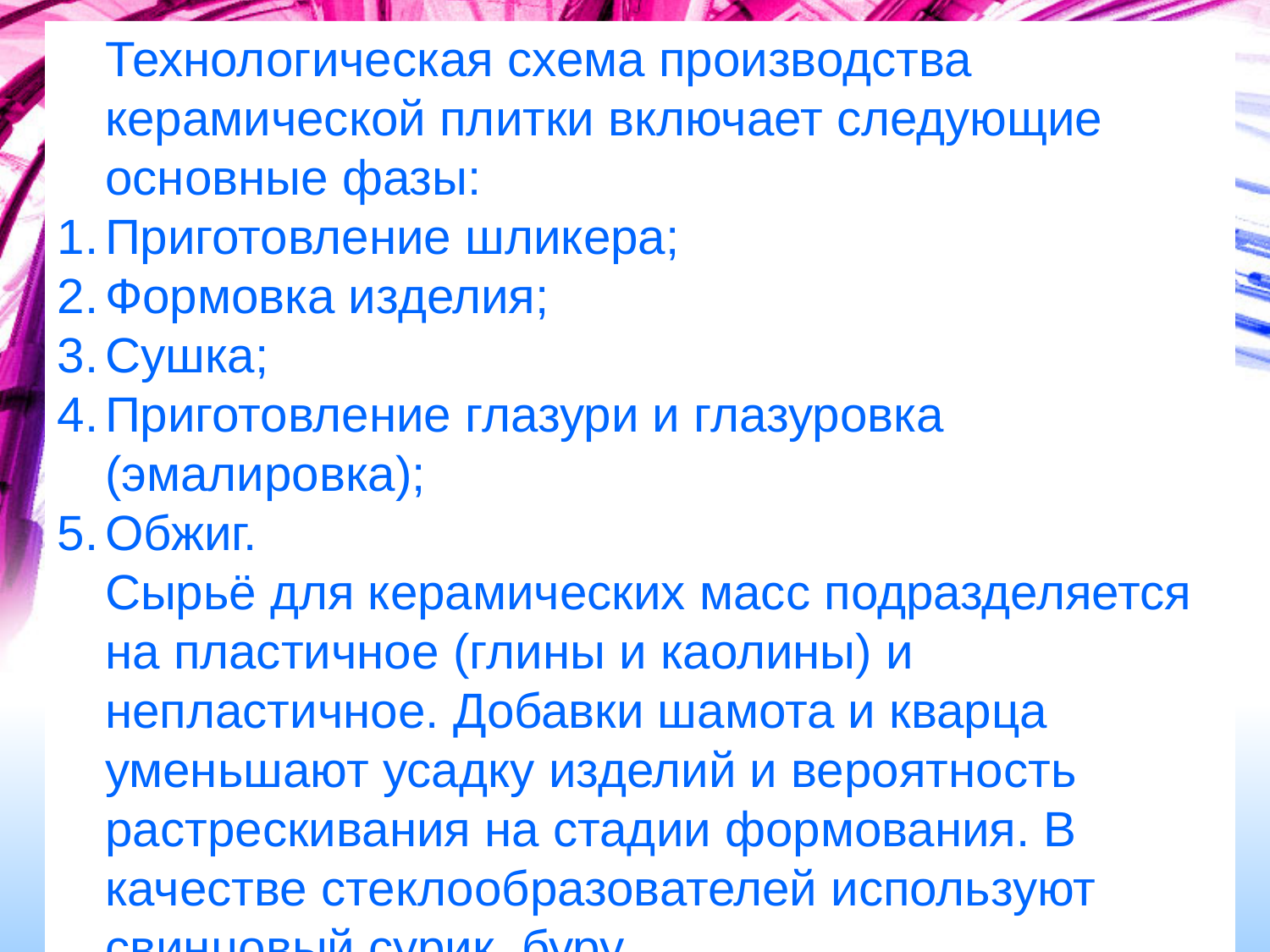

Технологическая схема производства керамической плитки включает следующие основные фазы:
Приготовление шликера;
Формовка изделия;
Сушка;
Приготовление глазури и глазуровка (эмалировка);
Обжиг.
	Сырьё для керамических масс подразделяется на пластичное (глины и каолины) и непластичное. Добавки шамота и кварца уменьшают усадку изделий и вероятность растрескивания на стадии формования. В качестве стеклообразователей используют свинцовый сурик, буру.